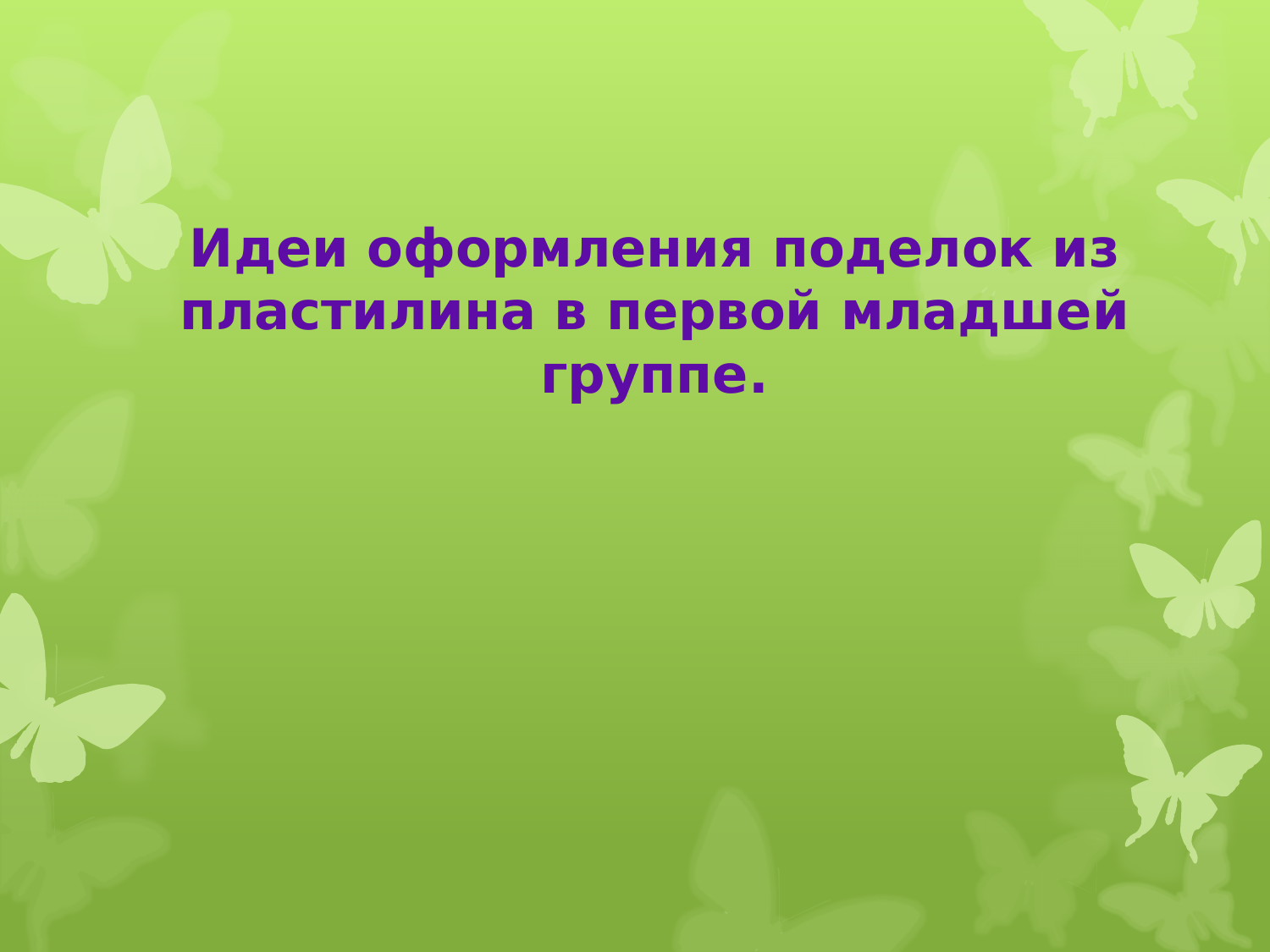

# Идеи оформления поделок из пластилина в первой младшей группе.